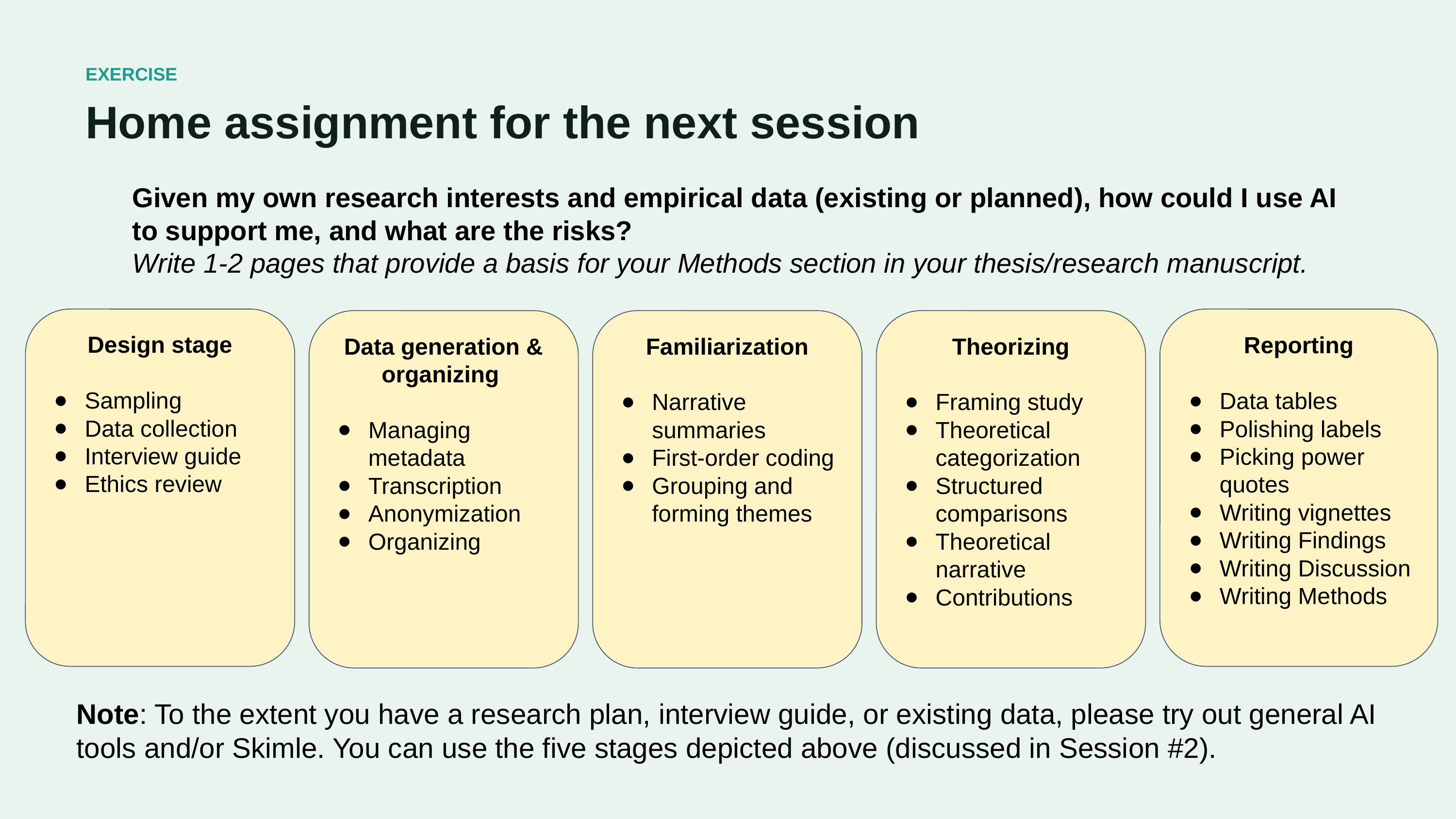

EXERCISE
Home assignment for the next session
Given my own research interests and empirical data (existing or planned), how could I use AI to support me, and what are the risks?
Write 1-2 pages that provide a basis for your Methods section in your thesis/research manuscript.
Reporting

Data tables
Polishing labels
Picking power quotes
Writing vignettes
Writing Findings
Writing Discussion
Writing Methods

Design stage

Sampling
Data collection
Interview guide
Ethics review
Familiarization

Narrative summaries
First-order coding
Grouping and forming themes

Data generation & organizing

Managing metadata
Transcription
Anonymization
Organizing

Theorizing

Framing study
Theoretical categorization
Structured comparisons
Theoretical narrative
Contributions
Note: To the extent you have a research plan, interview guide, or existing data, please try out general AI tools and/or Skimle. You can use the five stages depicted above (discussed in Session #2).